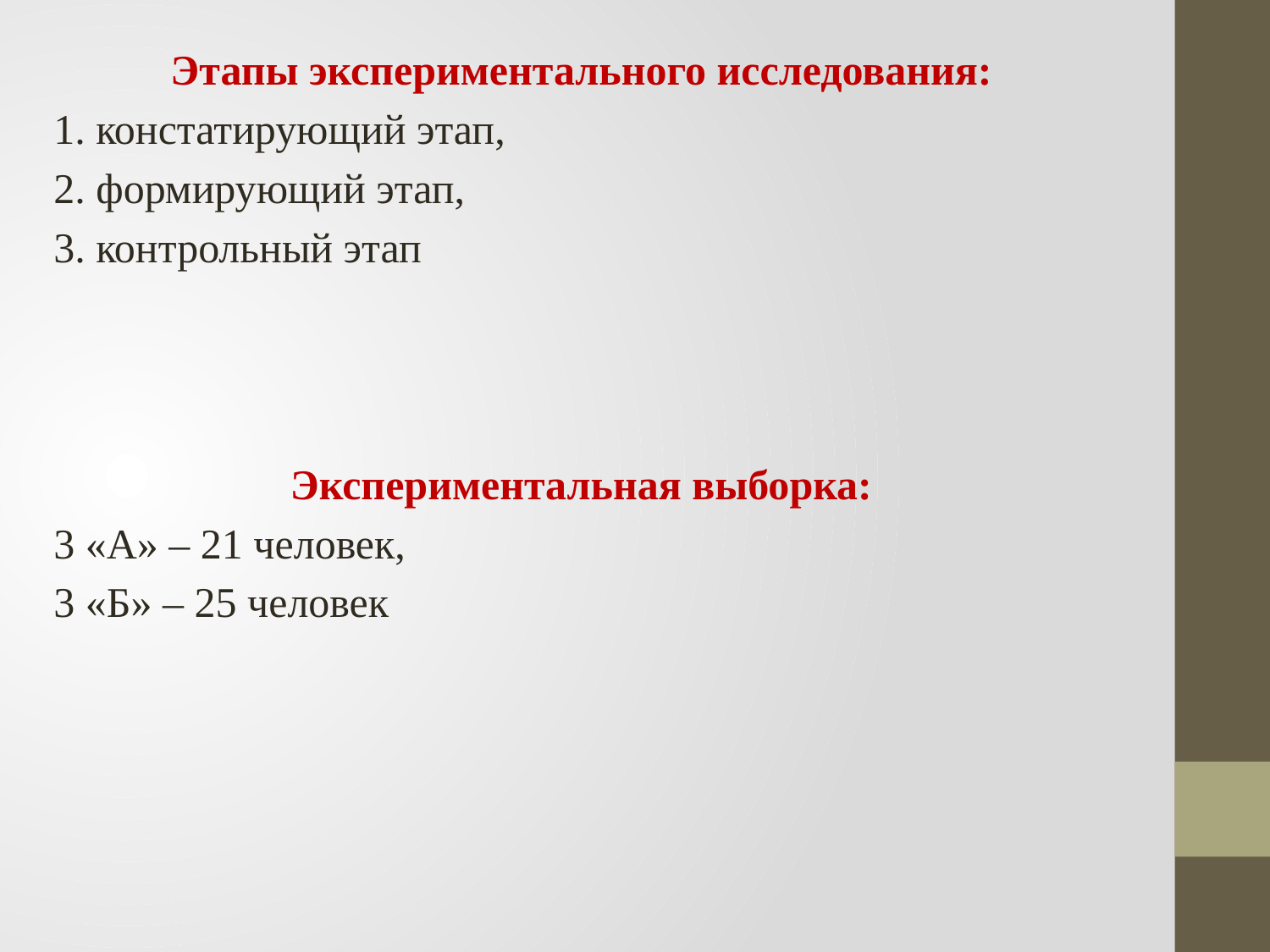

Этапы экспериментального исследования:
1. констатирующий этап,
2. формирующий этап,
3. контрольный этап

Экспериментальная выборка:
3 «А» – 21 человек,
3 «Б» – 25 человек